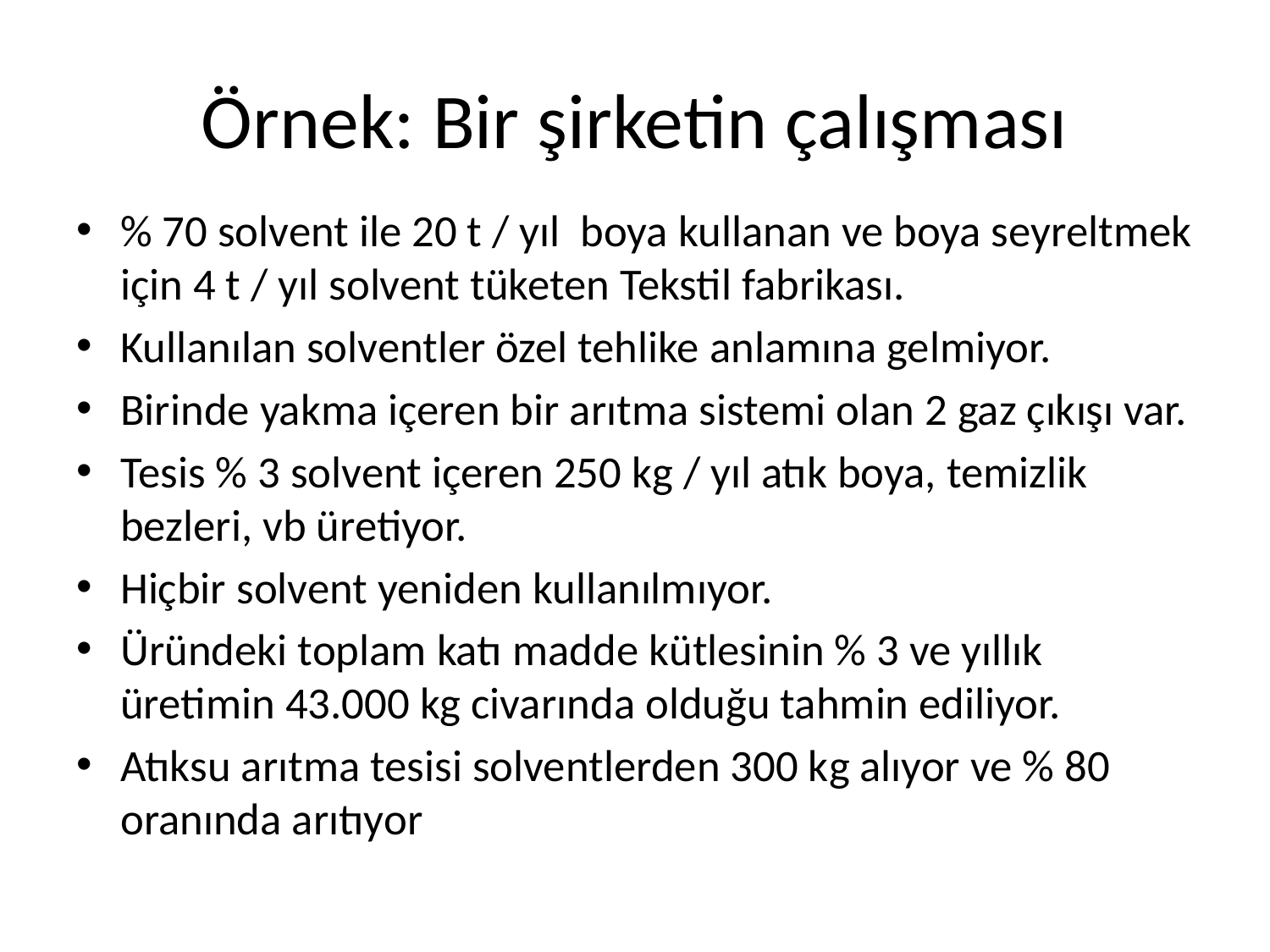

# Örnek: Bir şirketin çalışması
% 70 solvent ile 20 t / yıl  boya kullanan ve boya seyreltmek için 4 t / yıl solvent tüketen Tekstil fabrikası.
Kullanılan solventler özel tehlike anlamına gelmiyor.
Birinde yakma içeren bir arıtma sistemi olan 2 gaz çıkışı var.
Tesis % 3 solvent içeren 250 kg / yıl atık boya, temizlik bezleri, vb üretiyor.
Hiçbir solvent yeniden kullanılmıyor.
Üründeki toplam katı madde kütlesinin % 3 ve yıllık üretimin 43.000 kg civarında olduğu tahmin ediliyor.
Atıksu arıtma tesisi solventlerden 300 kg alıyor ve % 80 oranında arıtıyor